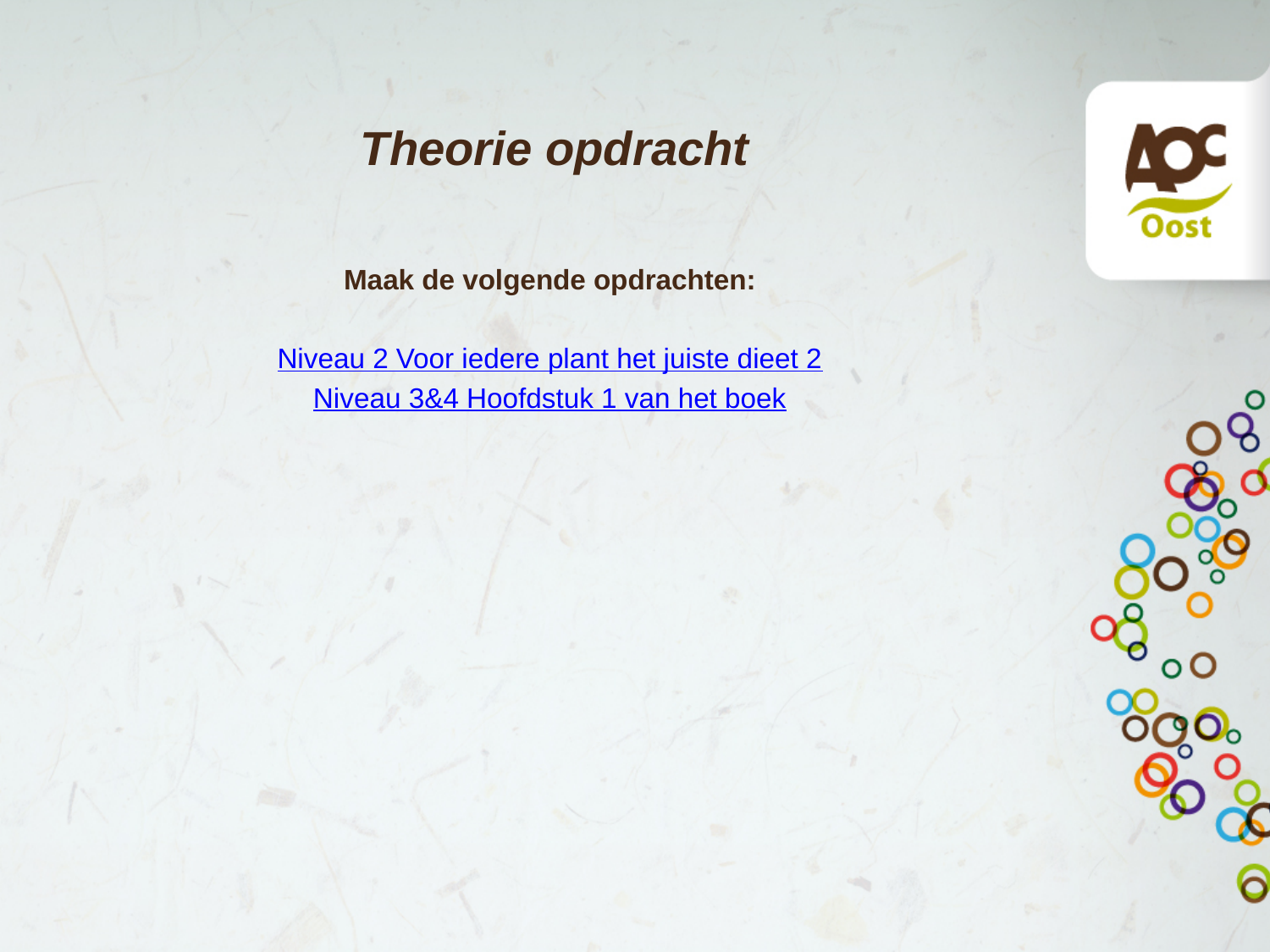

# Theorie opdracht

Maak de volgende opdrachten:

Niveau 2 Voor iedere plant het juiste dieet 2
Niveau 3&4 Hoofdstuk 1 van het boek